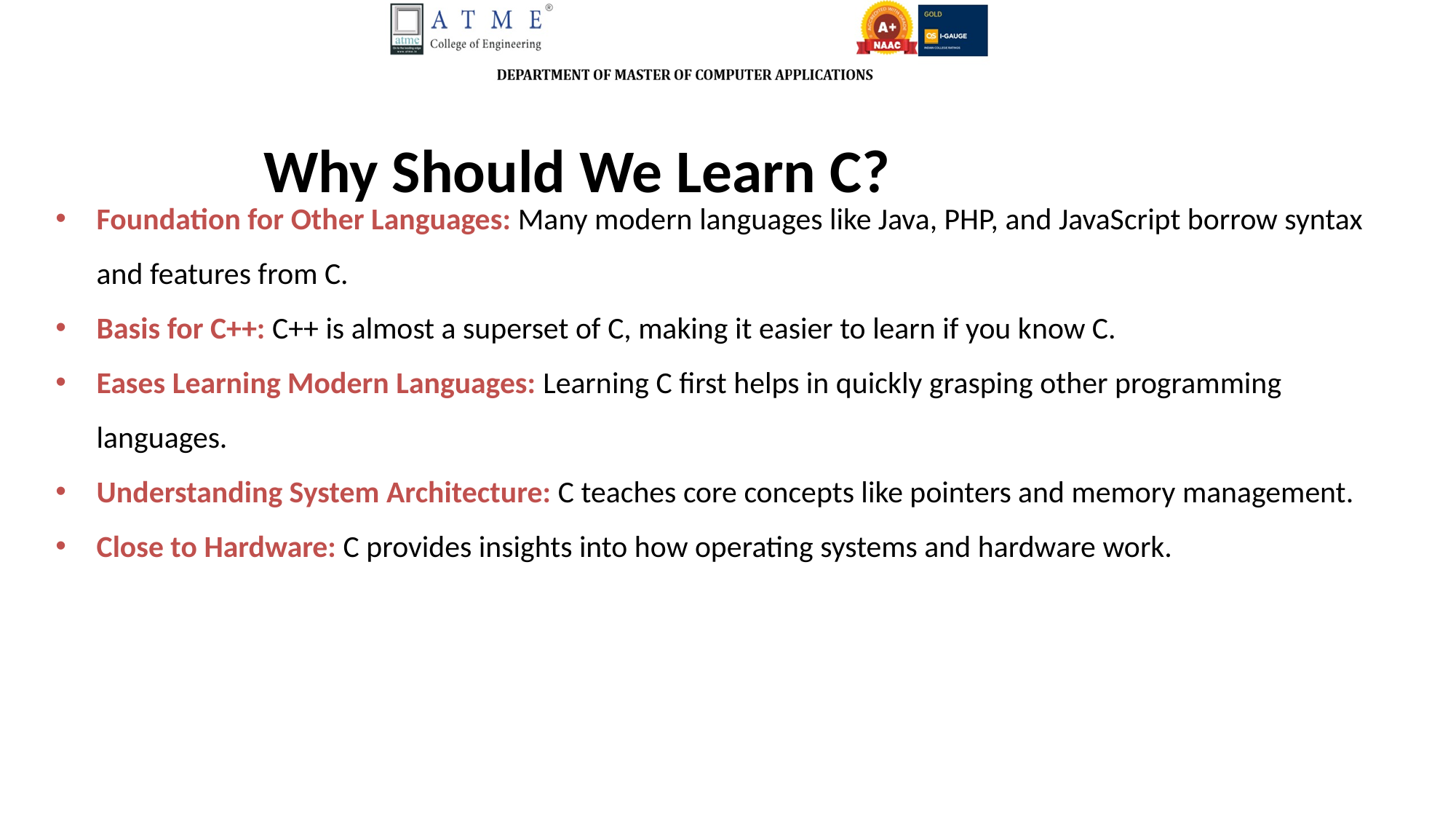

Why Should We Learn C?
Foundation for Other Languages: Many modern languages like Java, PHP, and JavaScript borrow syntax and features from C.
Basis for C++: C++ is almost a superset of C, making it easier to learn if you know C.
Eases Learning Modern Languages: Learning C first helps in quickly grasping other programming languages.
Understanding System Architecture: C teaches core concepts like pointers and memory management.
Close to Hardware: C provides insights into how operating systems and hardware work.